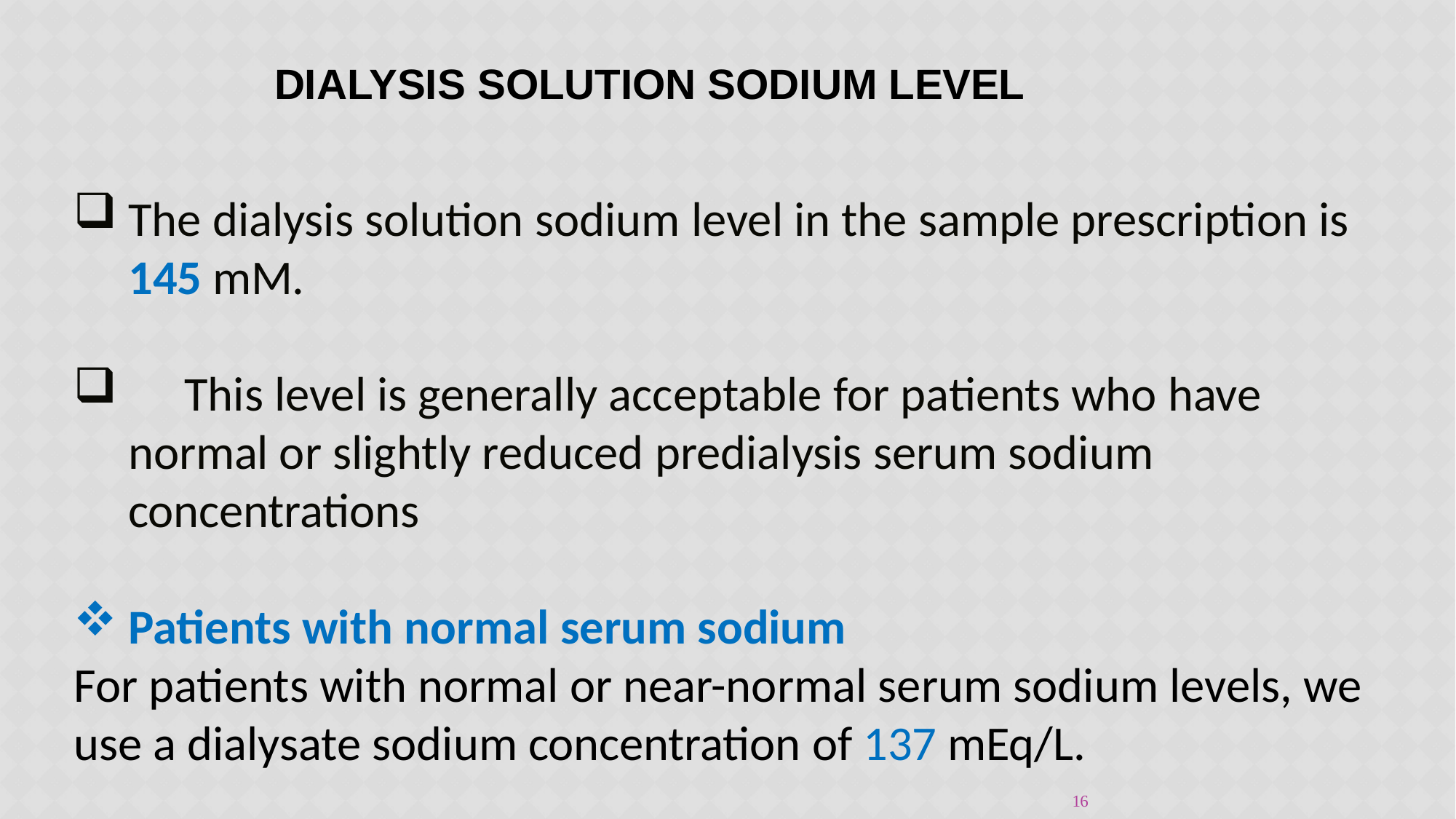

# Dialysis solution sodium level
The dialysis solution sodium level in the sample prescription is 145 mM.
	This level is generally acceptable for patients who have normal or slightly reduced predialysis serum sodium concentrations
Patients with normal serum sodium
For patients with normal or near-normal serum sodium levels, we use a dialysate sodium concentration of 137 mEq/L.
16